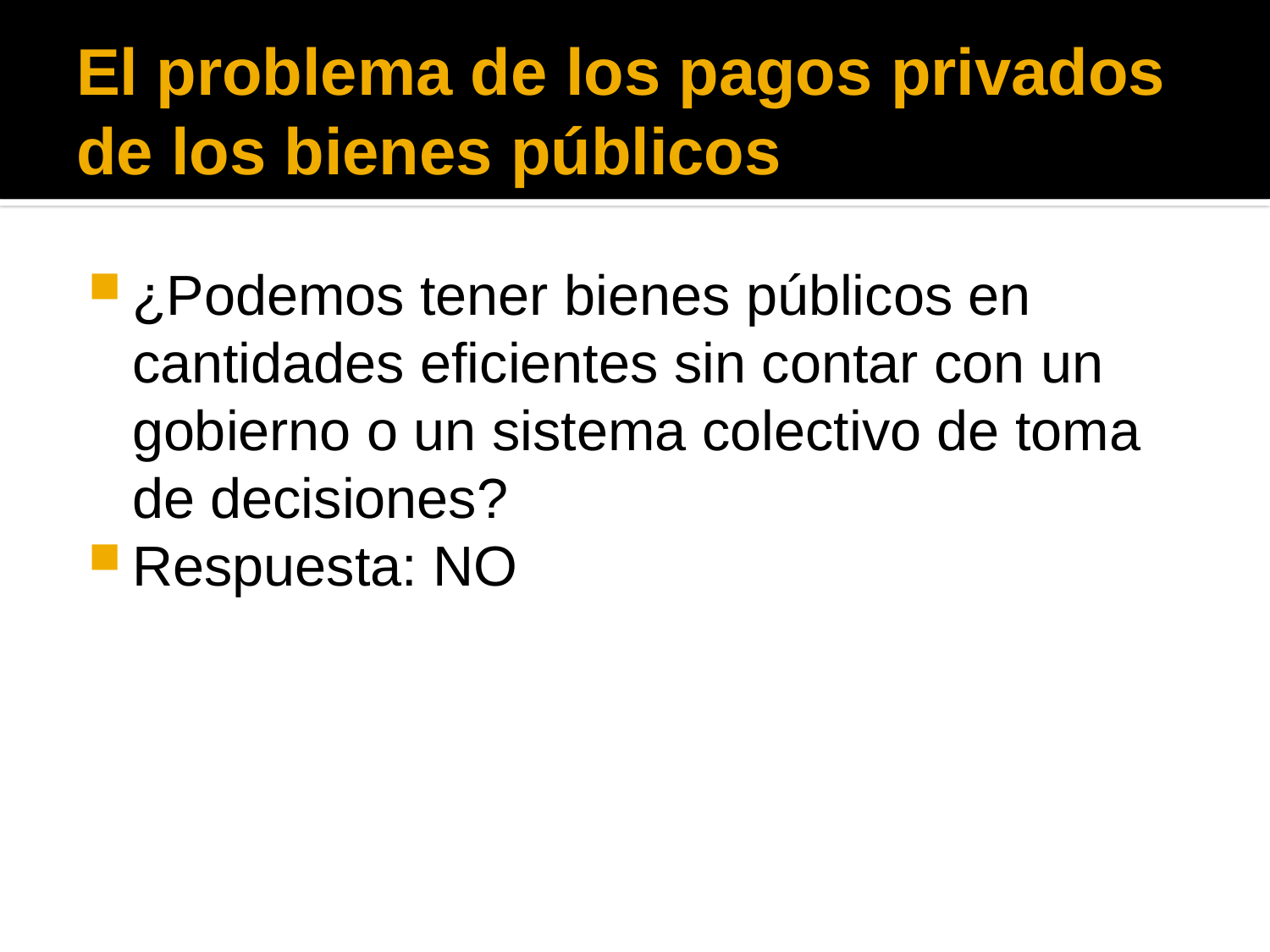

# El problema de los pagos privados de los bienes públicos
¿Podemos tener bienes públicos en cantidades eficientes sin contar con un gobierno o un sistema colectivo de toma de decisiones?
Respuesta: NO